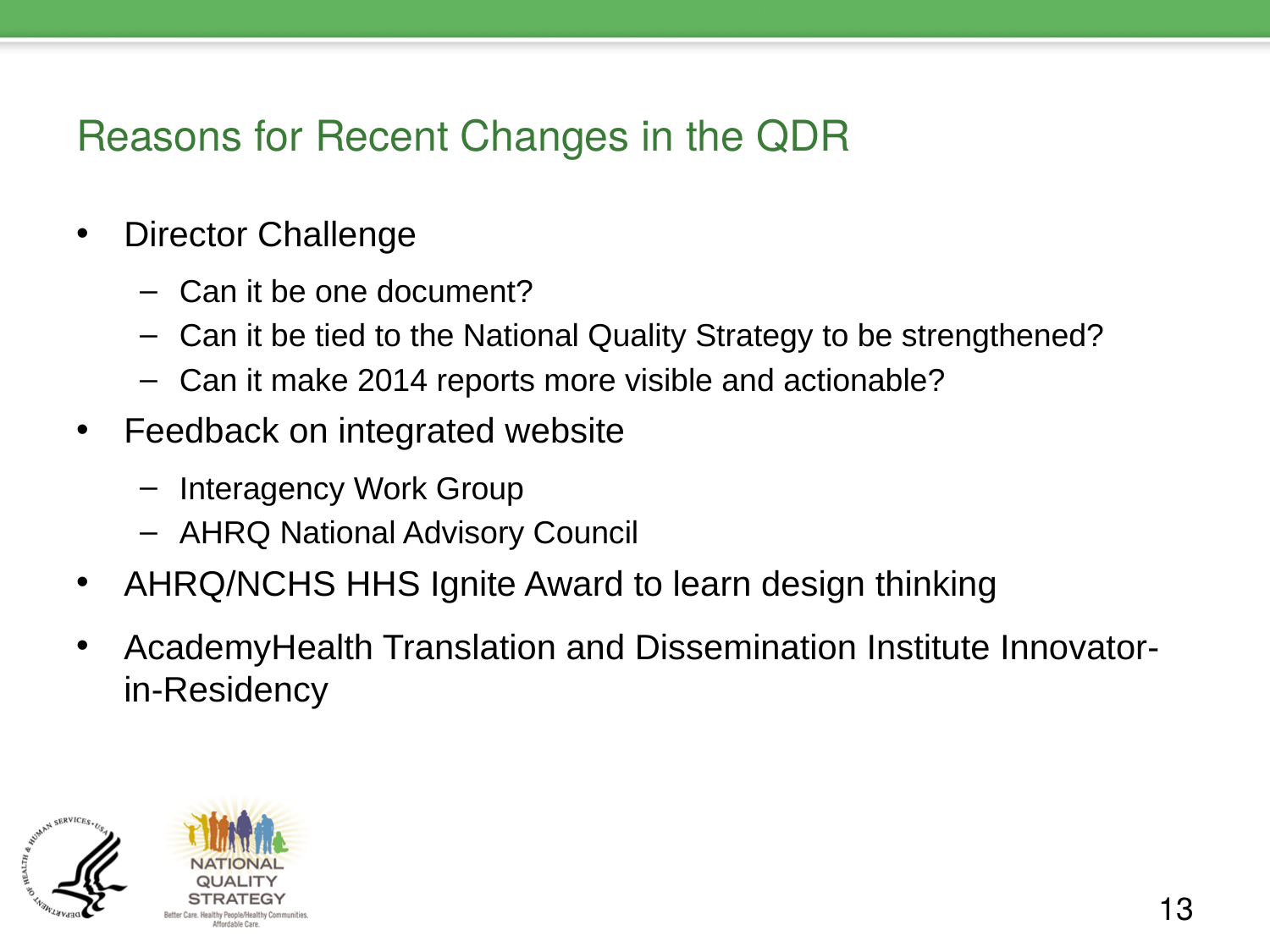

# Reasons for Recent Changes in the QDR
Director Challenge
Can it be one document?
Can it be tied to the National Quality Strategy to be strengthened?
Can it make 2014 reports more visible and actionable?
Feedback on integrated website
Interagency Work Group
AHRQ National Advisory Council
AHRQ/NCHS HHS Ignite Award to learn design thinking
AcademyHealth Translation and Dissemination Institute Innovator-in-Residency

13